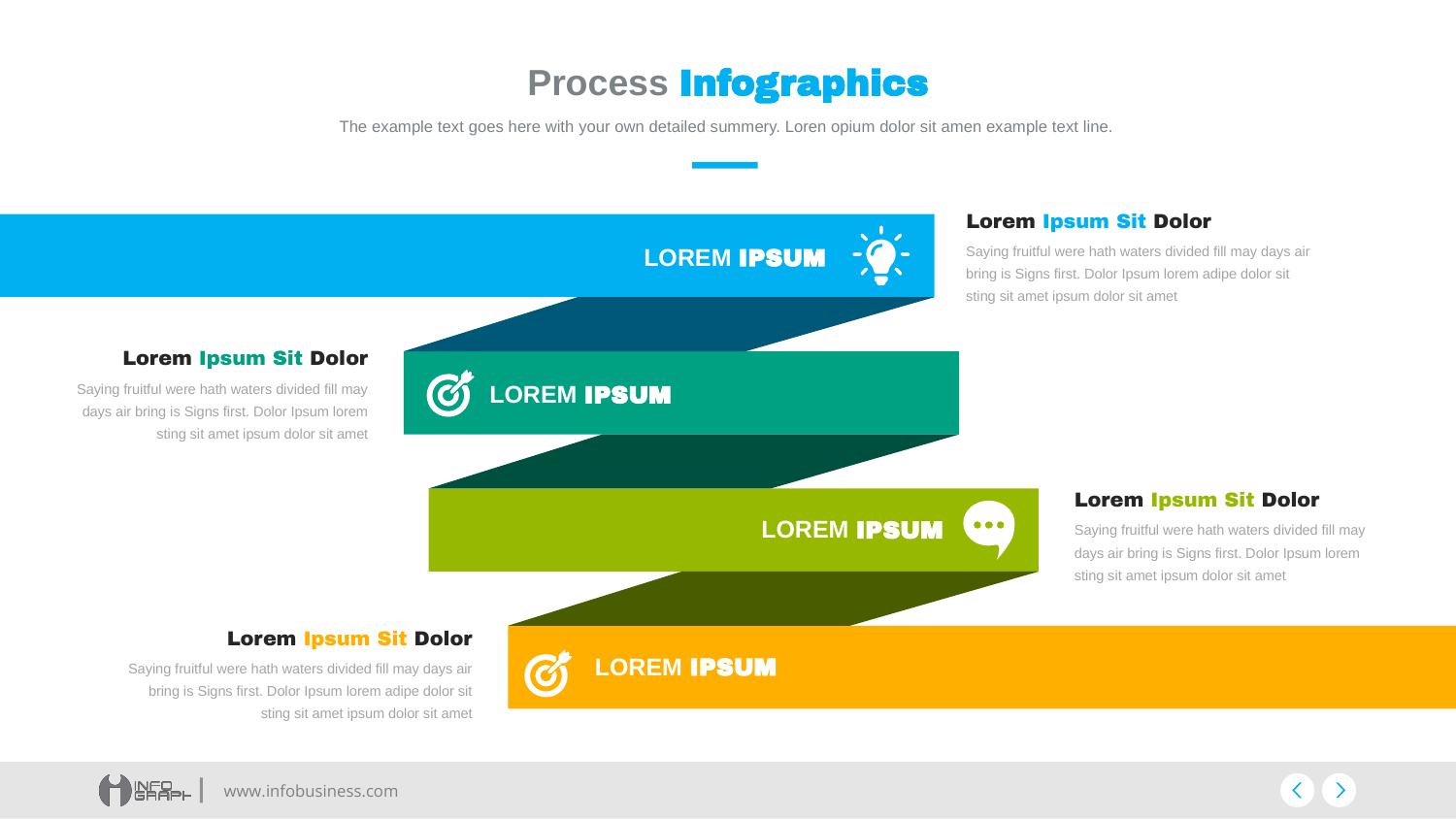

# Process Infographics
The example text goes here with your own detailed summery. Loren opium dolor sit amen example text line.

Lorem Ipsum Sit Dolor

LOREM IPSUM
Saying fruitful were hath waters divided fill may days air bring is Signs first. Dolor Ipsum lorem adipe dolor sit
sting sit amet ipsum dolor sit amet

Lorem Ipsum Sit Dolor

LOREM IPSUM
Saying fruitful were hath waters divided fill may days air bring is Signs first. Dolor Ipsum lorem sting sit amet ipsum dolor sit amet

Lorem Ipsum Sit Dolor

LOREM IPSUM
Saying fruitful were hath waters divided fill may days air bring is Signs first. Dolor Ipsum lorem sting sit amet ipsum dolor sit amet

Lorem Ipsum Sit Dolor

LOREM IPSUM
Saying fruitful were hath waters divided fill may days air bring is Signs first. Dolor Ipsum lorem adipe dolor sit
sting sit amet ipsum dolor sit amet

www.infobusiness.com